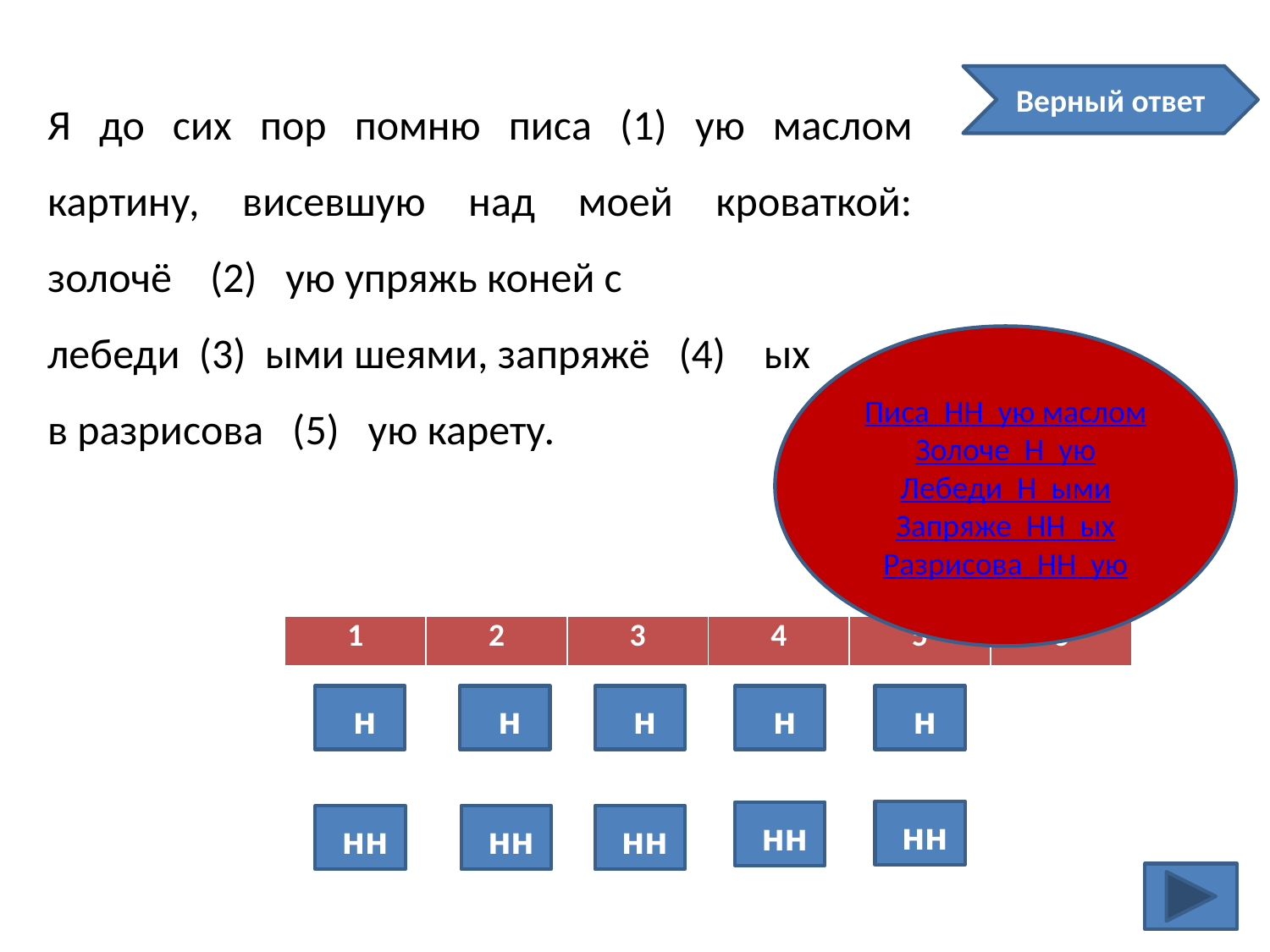

Я до сих пор помню писа (1) ую маслом картину, висевшую над моей кроваткой: золочё    (2)   ую упряжь коней с
лебеди  (3)  ыми шеями, запряжё   (4)    ых
в разрисова   (5)   ую карету.
Верный ответ
Писа  НН  ую маслом
Золоче  Н  ую
Лебеди  Н  ыми
Запряже  НН  ых
Разрисова  НН  ую
| 1 | 2 | 3 | 4 | 5 | 6 |
| --- | --- | --- | --- | --- | --- |
 н
 н
 н
 н
 н
 нн
 нн
 нн
 нн
 нн